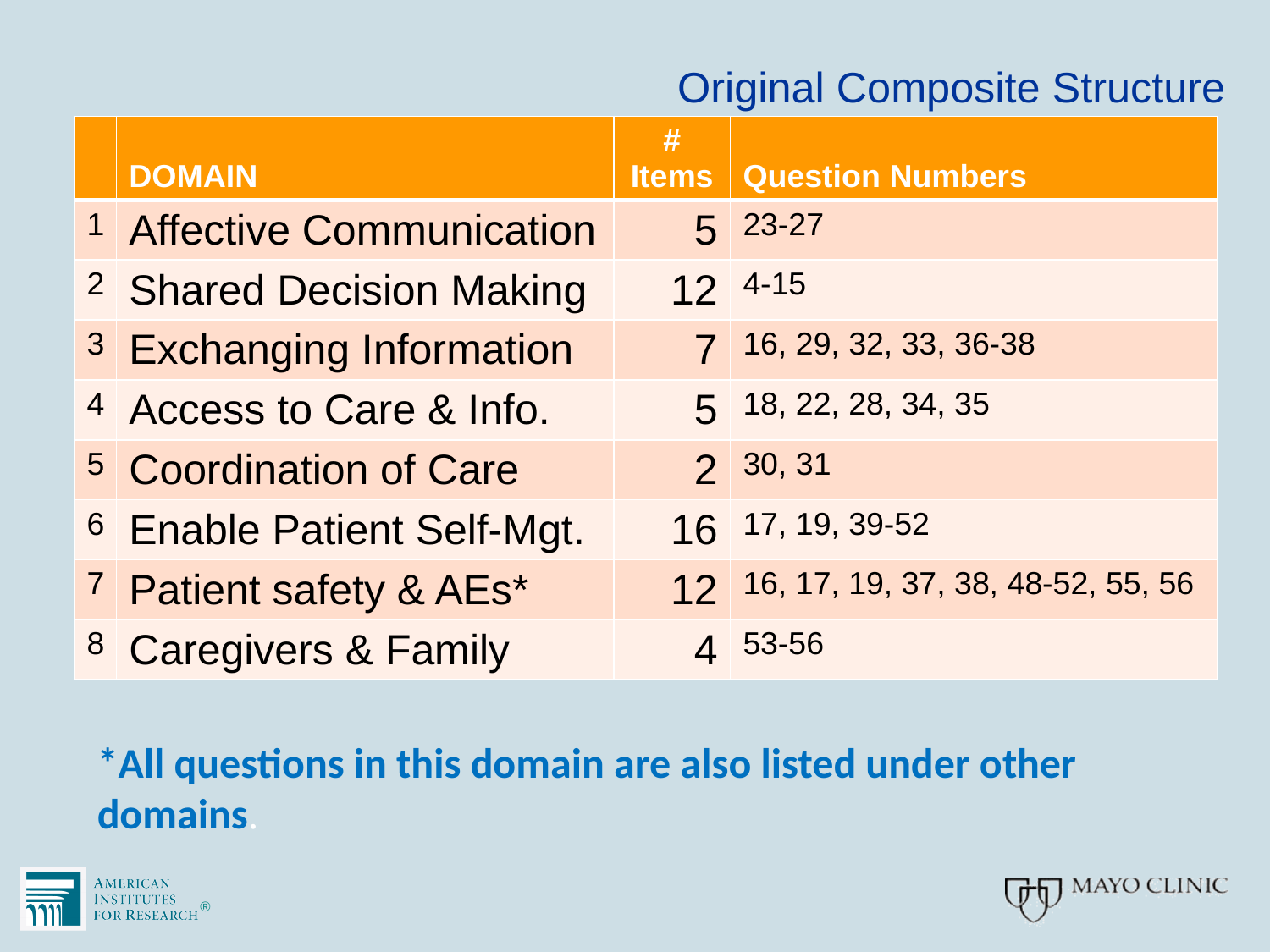

# Original Composite Structure
|  | DOMAIN | # Items | Question Numbers |
| --- | --- | --- | --- |
| 1 | Affective Communication | 5 | 23-27 |
| 2 | Shared Decision Making | 12 | 4-15 |
| 3 | Exchanging Information | 7 | 16, 29, 32, 33, 36-38 |
| 4 | Access to Care & Info. | 5 | 18, 22, 28, 34, 35 |
| 5 | Coordination of Care | 2 | 30, 31 |
| 6 | Enable Patient Self-Mgt. | 16 | 17, 19, 39-52 |
| 7 | Patient safety & AEs\* | 12 | 16, 17, 19, 37, 38, 48-52, 55, 56 |
| 8 | Caregivers & Family | 4 | 53-56 |
*All questions in this domain are also listed under other domains.